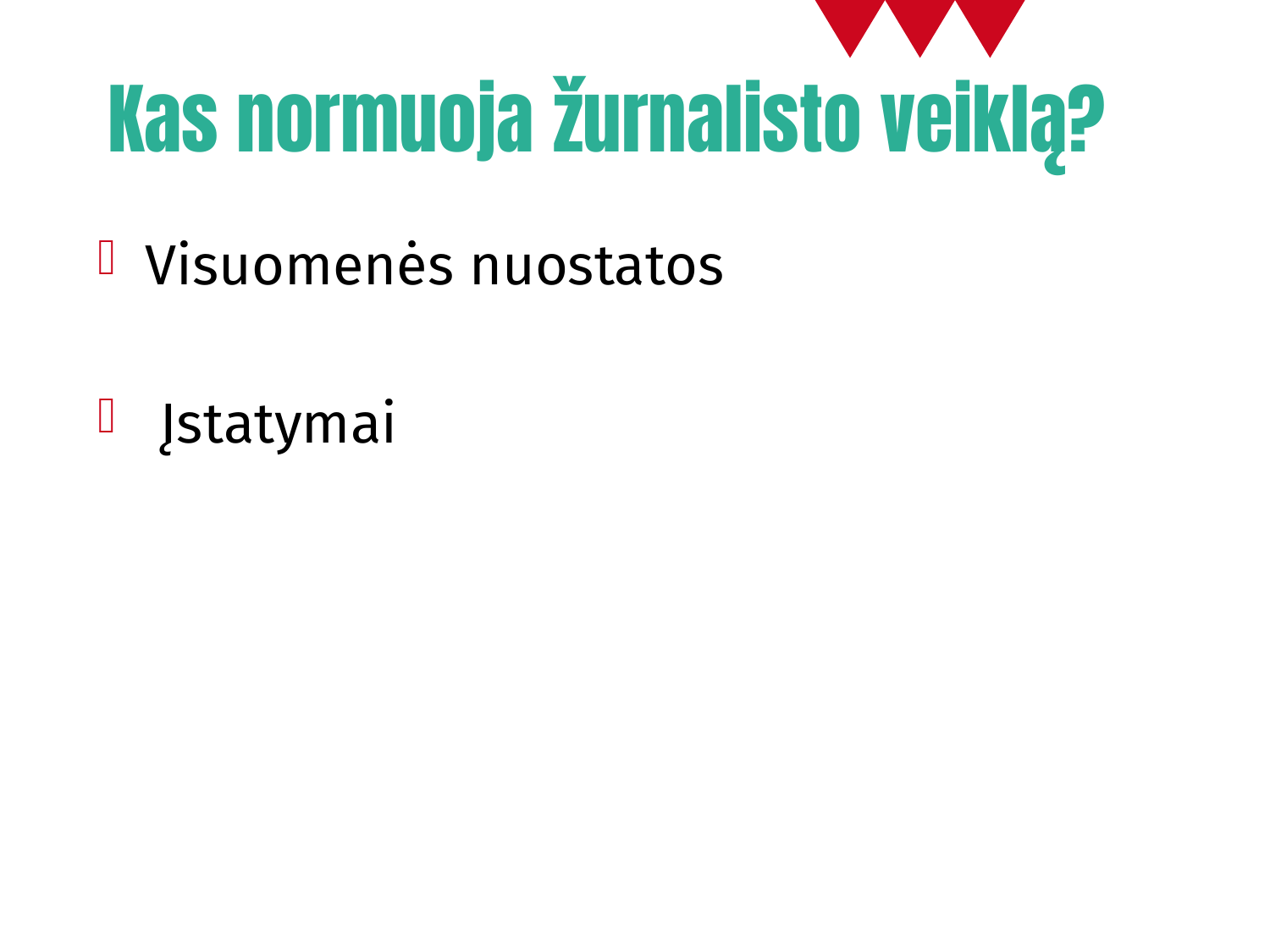

# Kas normuoja žurnalisto veiklą?
Visuomenės nuostatos

 Įstatymai